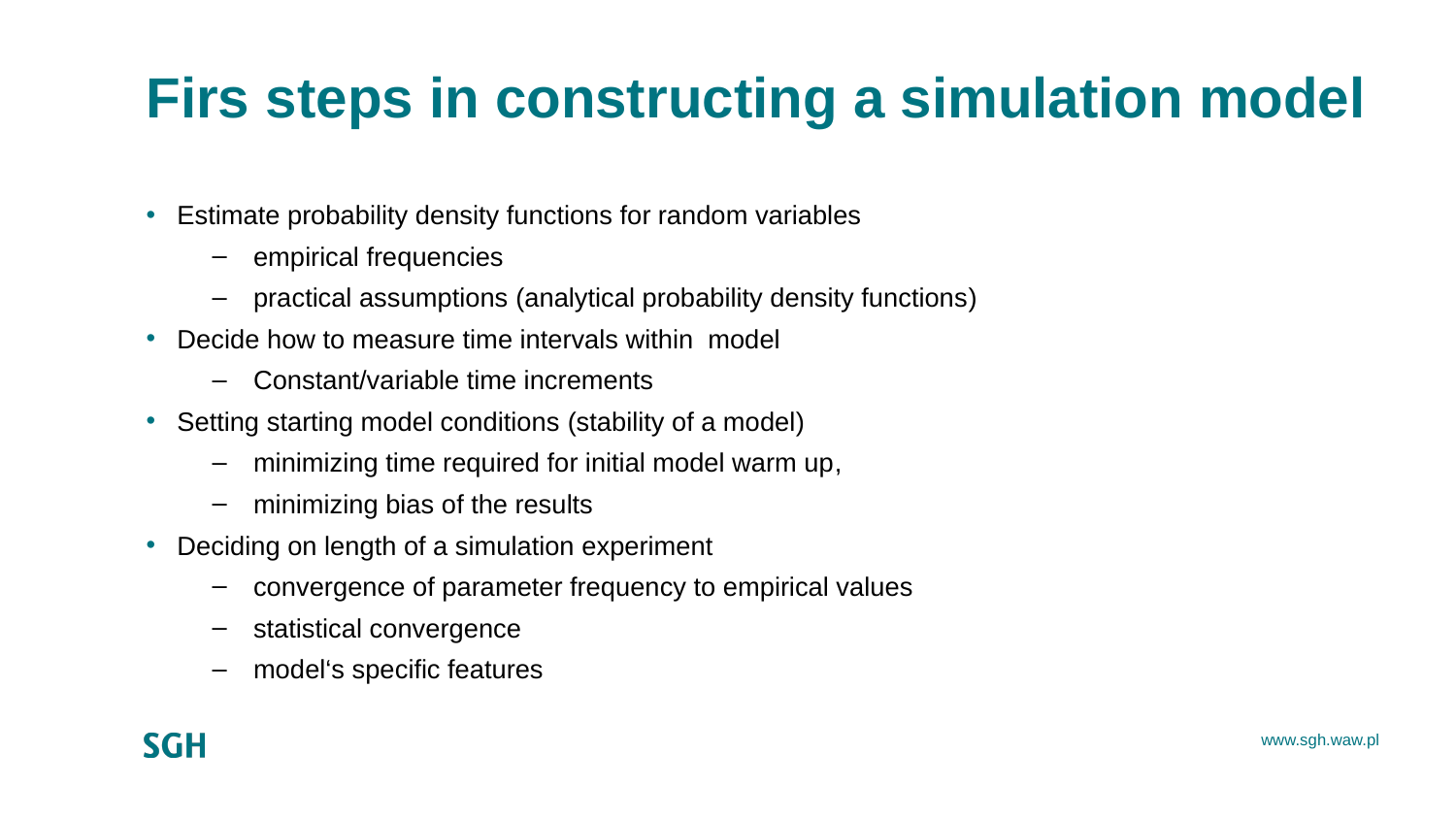

# Firs steps in constructing a simulation model
Estimate probability density functions for random variables
empirical frequencies
practical assumptions (analytical probability density functions)
Decide how to measure time intervals within  model
Constant/variable time increments
Setting starting model conditions (stability of a model)
minimizing time required for initial model warm up,
minimizing bias of the results
Deciding on length of a simulation experiment
convergence of parameter frequency to empirical values
statistical convergence
model‘s specific features